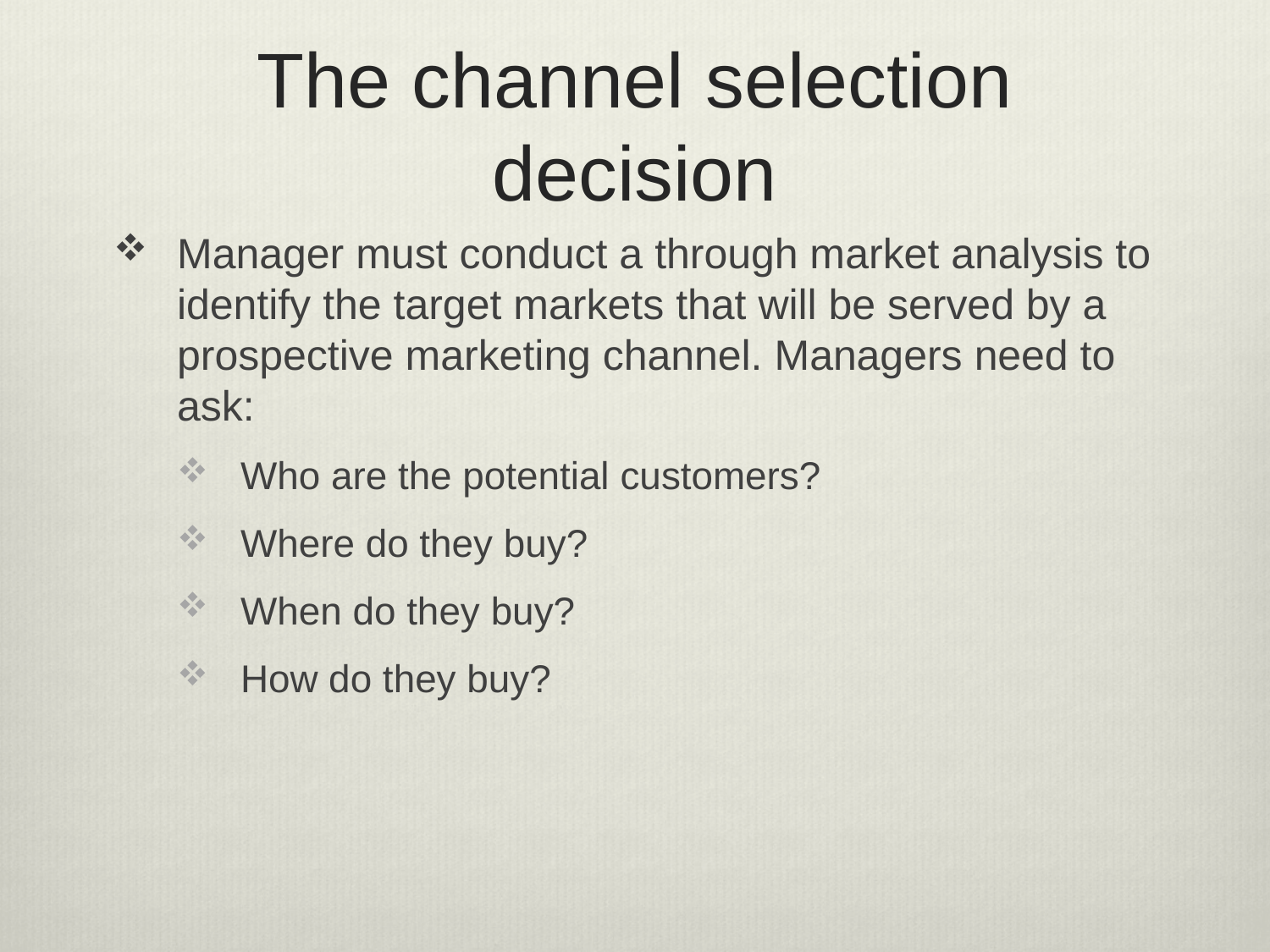

# The channel selection decision
Manager must conduct a through market analysis to identify the target markets that will be served by a prospective marketing channel. Managers need to ask:
Who are the potential customers?
Where do they buy?
When do they buy?
How do they buy?